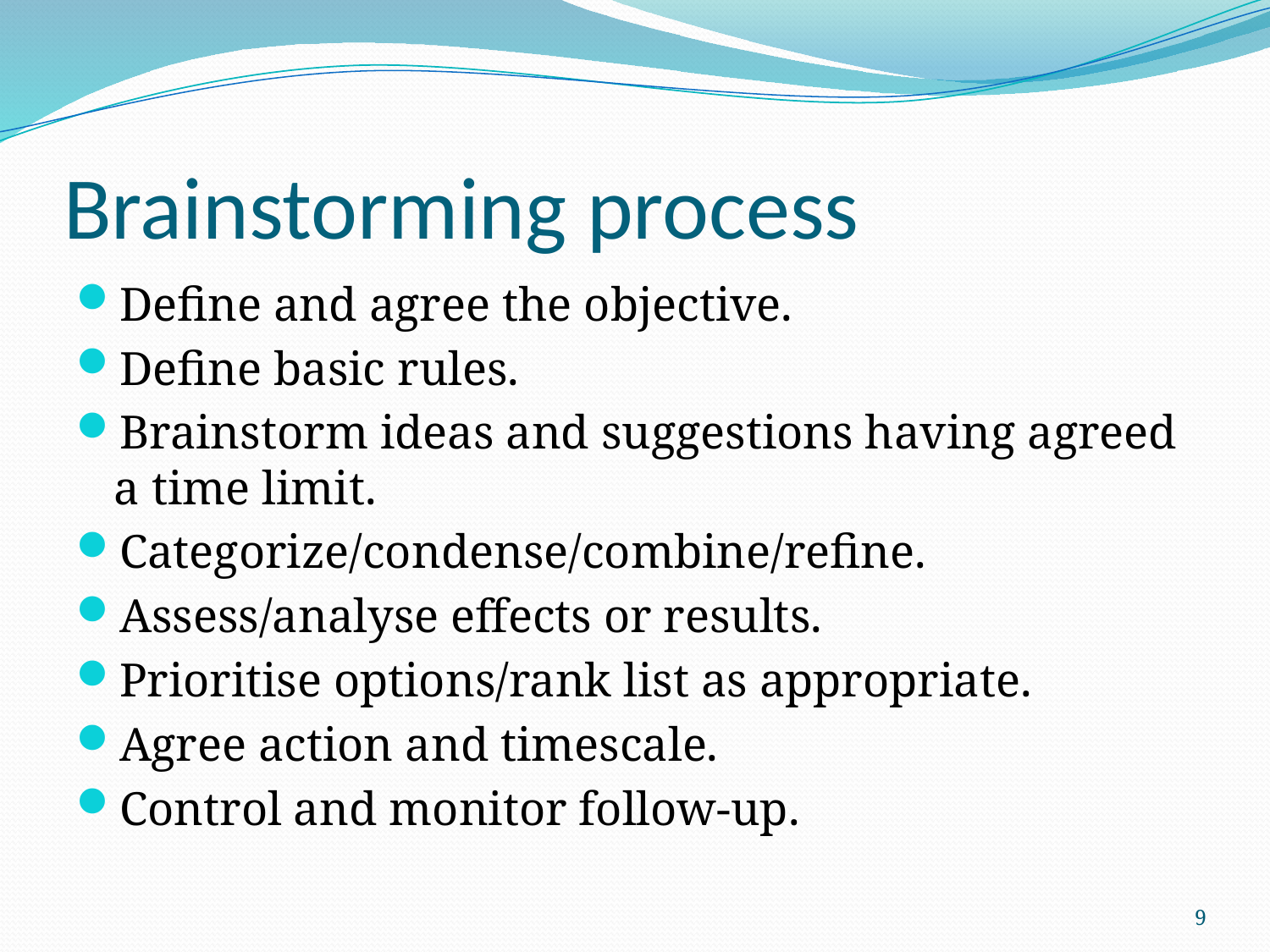

# Brainstorming process
Define and agree the objective.
Define basic rules.
Brainstorm ideas and suggestions having agreed a time limit.
Categorize/condense/combine/refine.
Assess/analyse effects or results.
Prioritise options/rank list as appropriate.
Agree action and timescale.
Control and monitor follow-up.
9